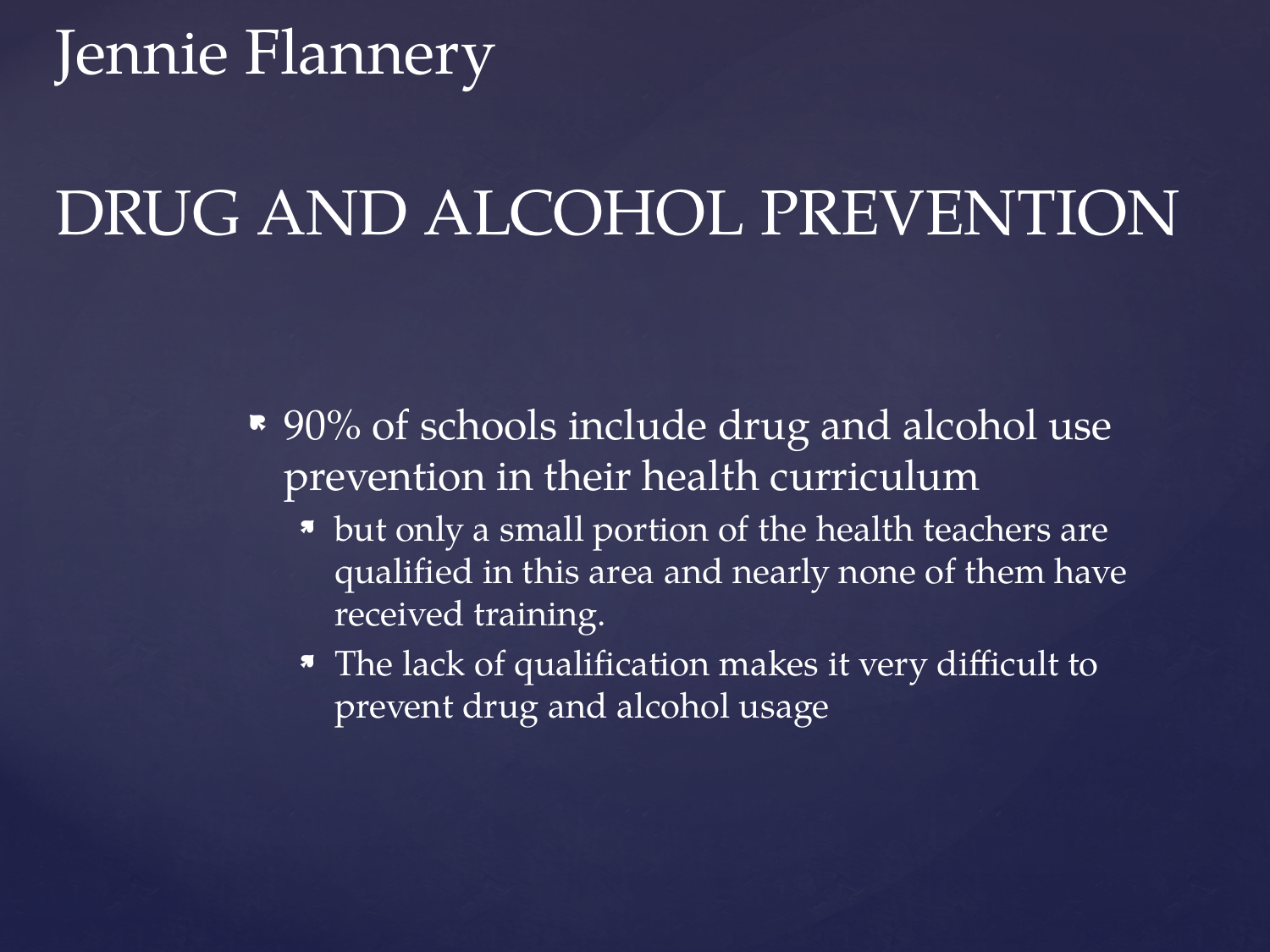

# Jennie Flannery DRUG AND ALCOHOL PREVENTION
90% of schools include drug and alcohol use prevention in their health curriculum
but only a small portion of the health teachers are qualified in this area and nearly none of them have received training.
The lack of qualification makes it very difficult to prevent drug and alcohol usage